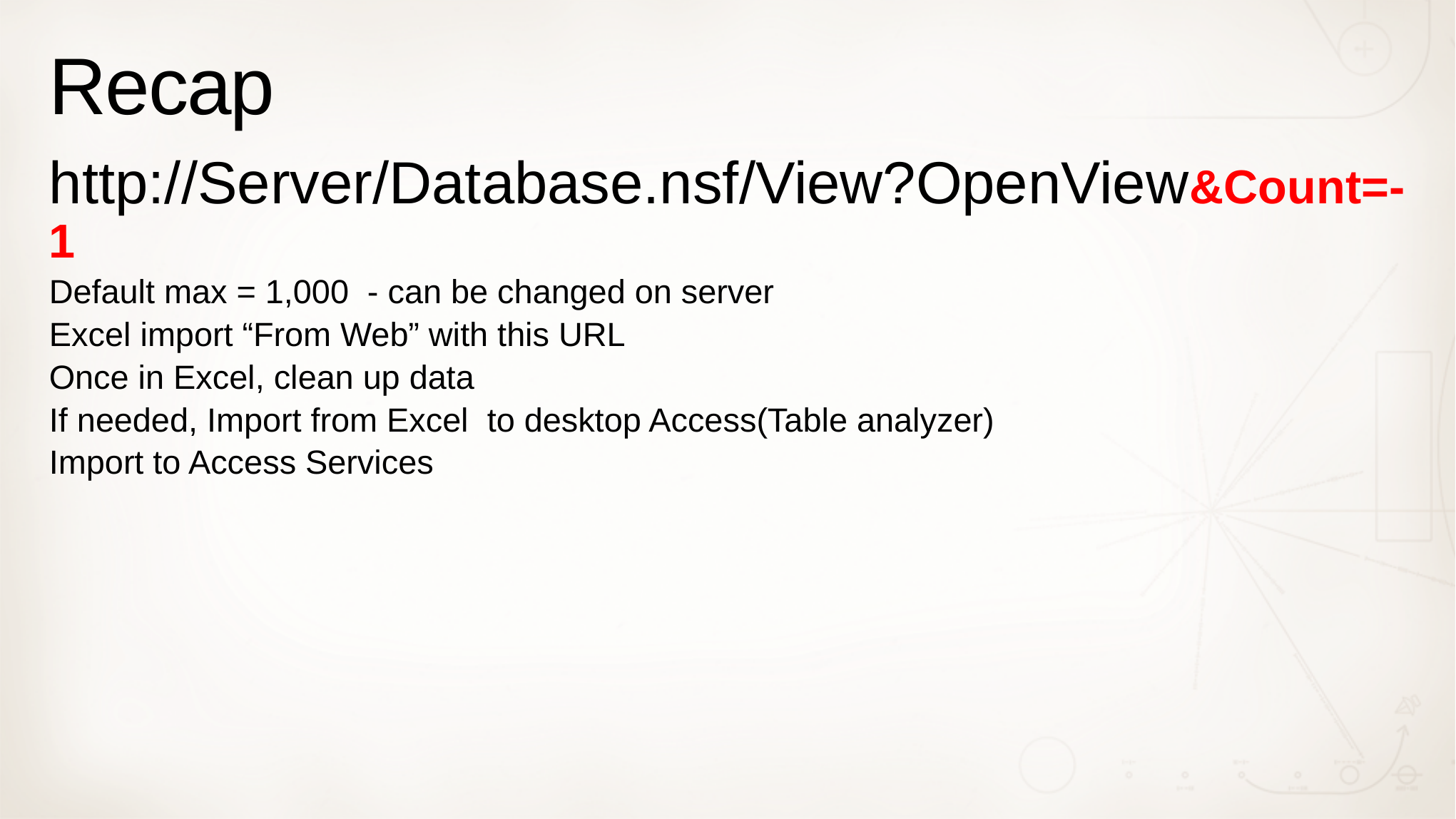

# Recap
http://Server/Database.nsf/View?OpenView&Count=-1
Default max = 1,000  - can be changed on server
Excel import “From Web” with this URL
Once in Excel, clean up data
If needed, Import from Excel  to desktop Access(Table analyzer)
Import to Access Services